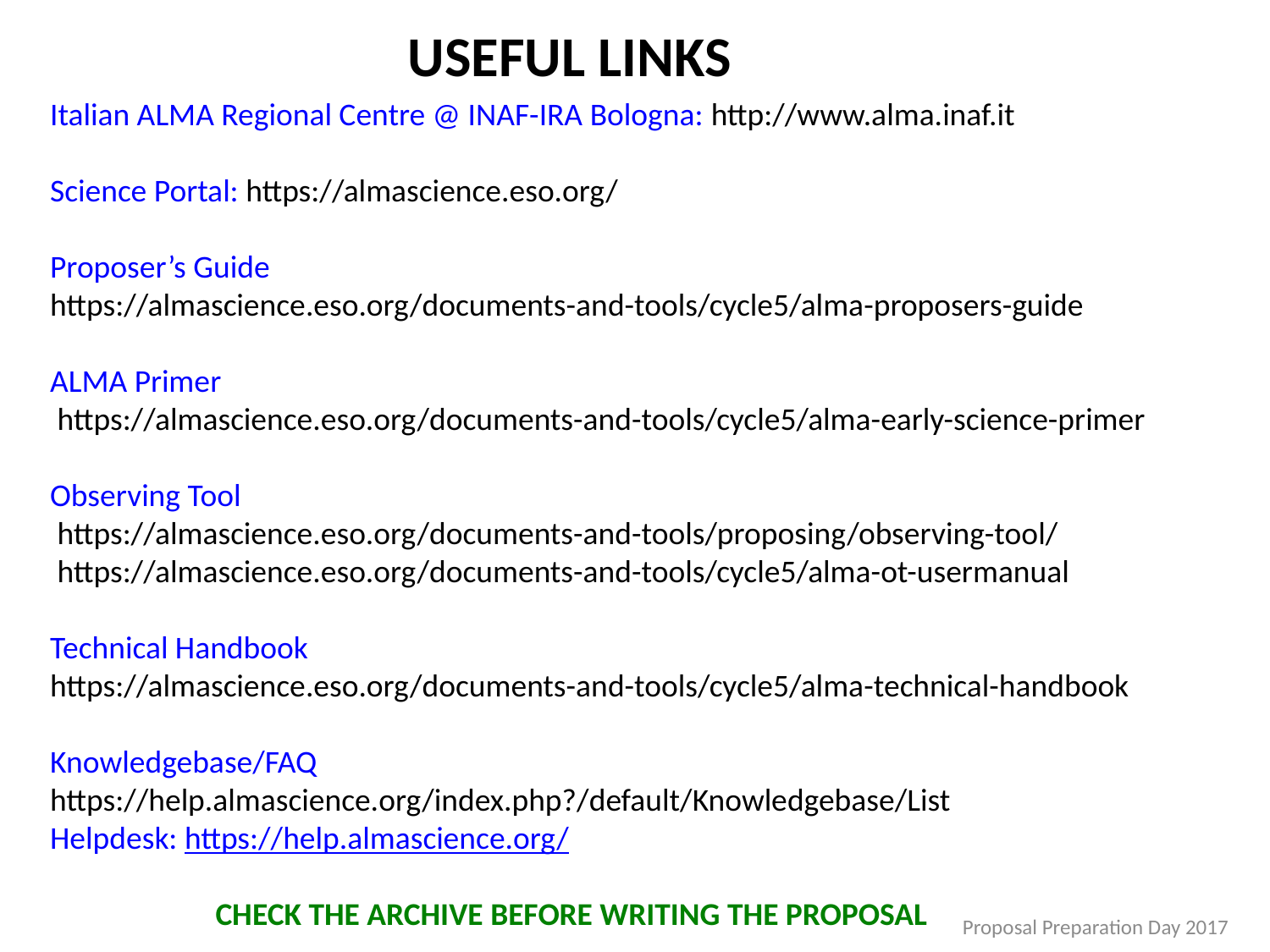

USEFUL LINKS
Italian ALMA Regional Centre @ INAF-IRA Bologna: http://www.alma.inaf.it

Science Portal: https://almascience.eso.org/

Proposer’s Guide
https://almascience.eso.org/documents-and-tools/cycle5/alma-proposers-guide

ALMA Primer
 https://almascience.eso.org/documents-and-tools/cycle5/alma-early-science-primer

Observing Tool
 https://almascience.eso.org/documents-and-tools/proposing/observing-tool/
 https://almascience.eso.org/documents-and-tools/cycle5/alma-ot-usermanual

Technical Handbook
https://almascience.eso.org/documents-and-tools/cycle5/alma-technical-handbook

Knowledgebase/FAQ
https://help.almascience.org/index.php?/default/Knowledgebase/List
Helpdesk: https://help.almascience.org/

                       CHECK THE ARCHIVE BEFORE WRITING THE PROPOSAL
Proposal Preparation Day 2017